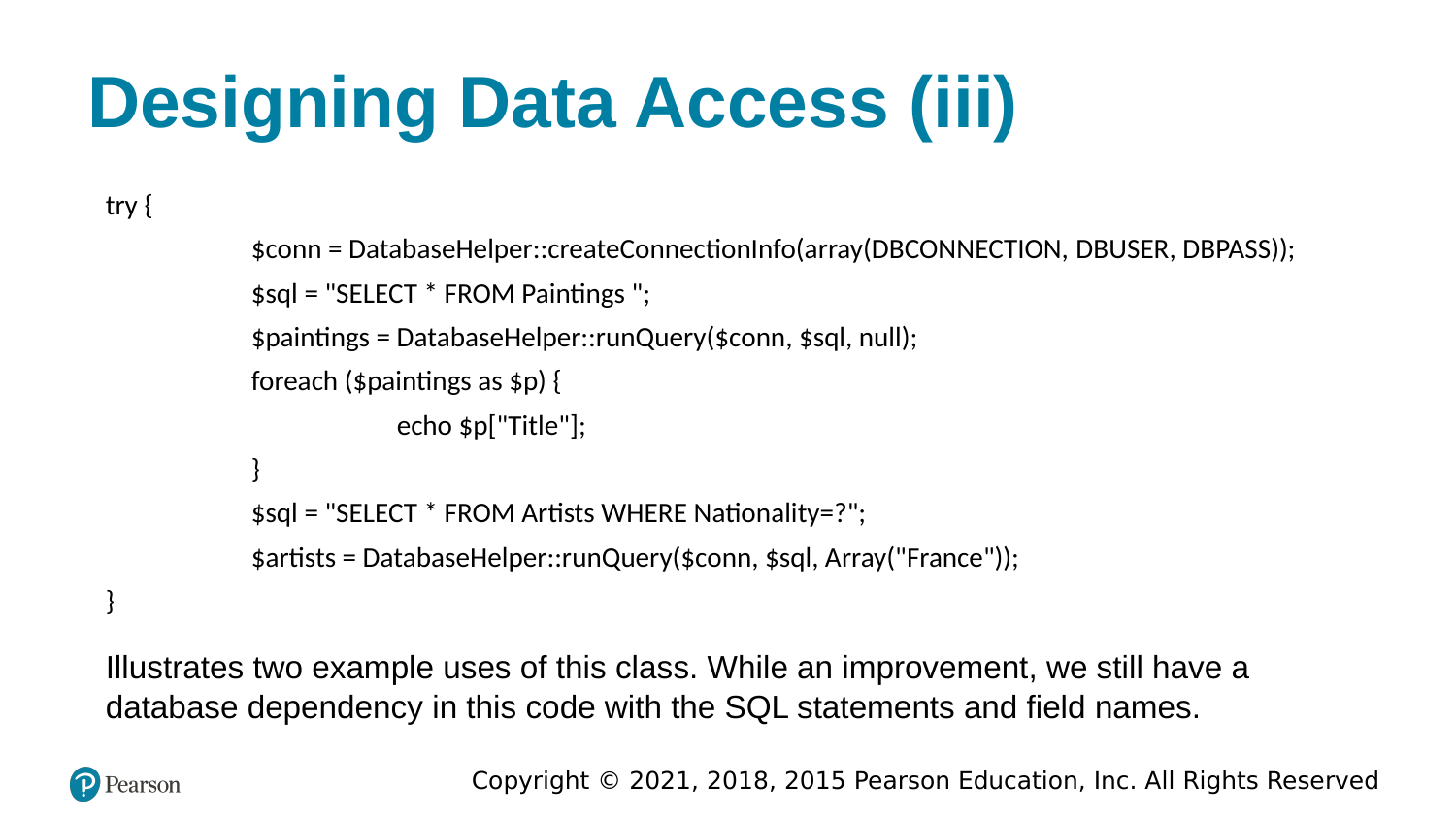

# Designing Data Access (iii)
try {
	$conn = DatabaseHelper::createConnectionInfo(array(DBCONNECTION, DBUSER, DBPASS));
	$sql = "SELECT * FROM Paintings ";
	$paintings = DatabaseHelper::runQuery($conn, $sql, null);
	foreach ($paintings as $p) {
		echo $p["Title"];
	}
	$sql = "SELECT * FROM Artists WHERE Nationality=?";
	$artists = DatabaseHelper::runQuery($conn, $sql, Array("France"));
}
Illustrates two example uses of this class. While an improvement, we still have a database dependency in this code with the SQL statements and field names.